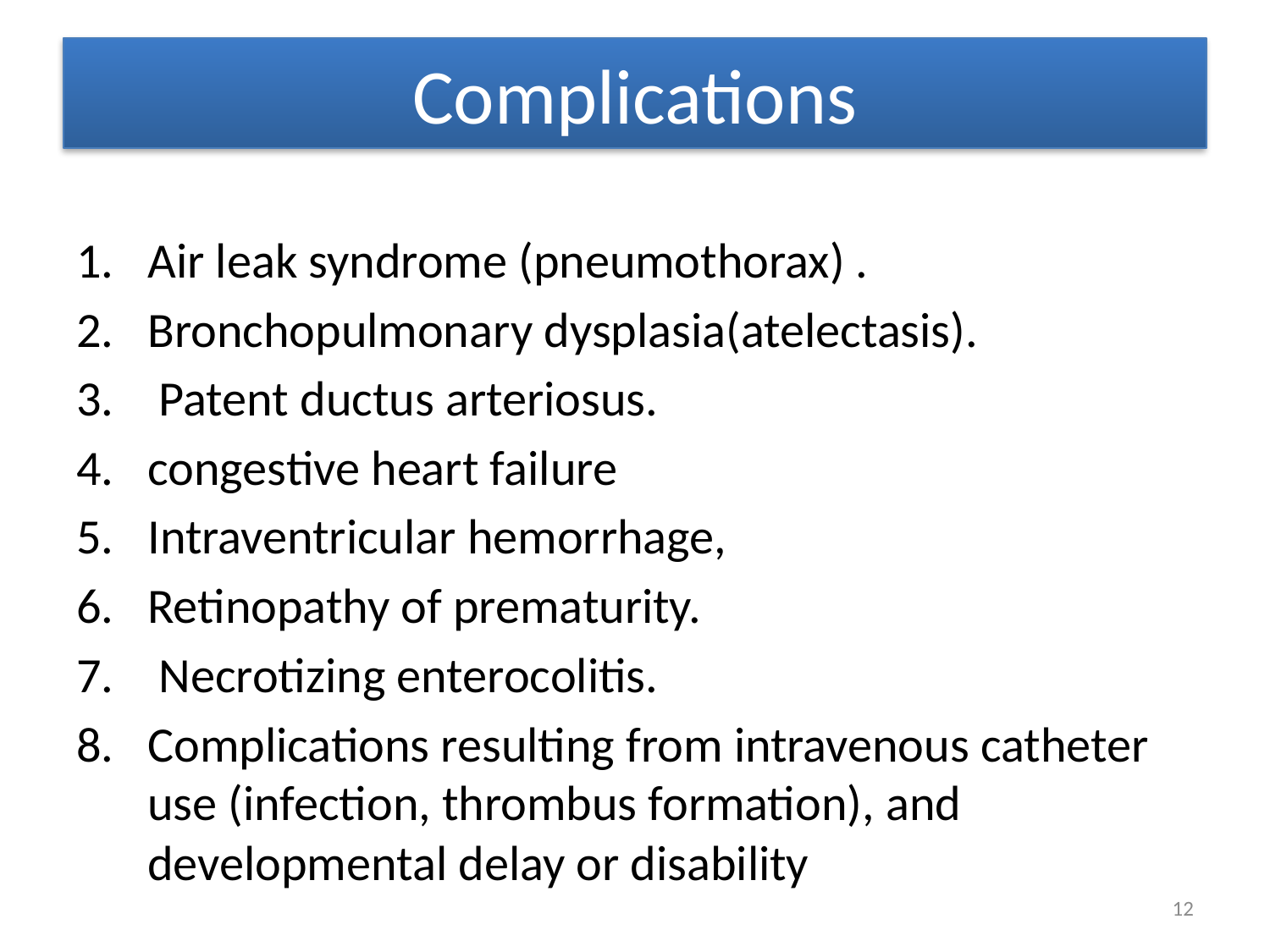

# Complications
Air leak syndrome (pneumothorax) .
Bronchopulmonary dysplasia(atelectasis).
 Patent ductus arteriosus.
congestive heart failure
Intraventricular hemorrhage,
Retinopathy of prematurity.
 Necrotizing enterocolitis.
Complications resulting from intravenous catheter use (infection, thrombus formation), and developmental delay or disability
12